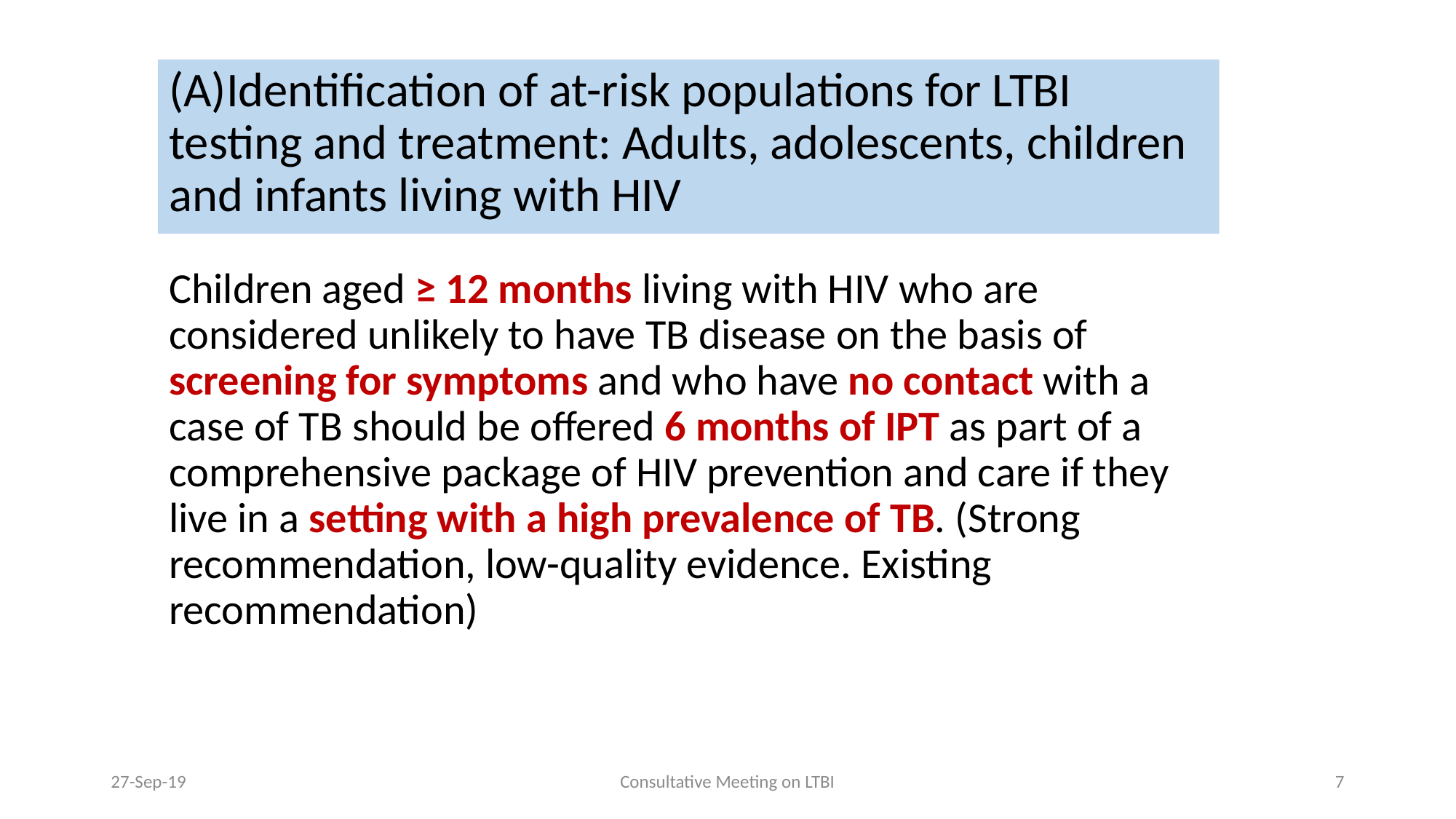

# (A)Identification of at-risk populations for LTBI testing and treatment: Adults, adolescents, children and infants living with HIV
Children aged ≥ 12 months living with HIV who are considered unlikely to have TB disease on the basis of screening for symptoms and who have no contact with a case of TB should be offered 6 months of IPT as part of a comprehensive package of HIV prevention and care if they live in a setting with a high prevalence of TB. (Strong recommendation, low-quality evidence. Existing recommendation)
27-Sep-19
Consultative Meeting on LTBI
7